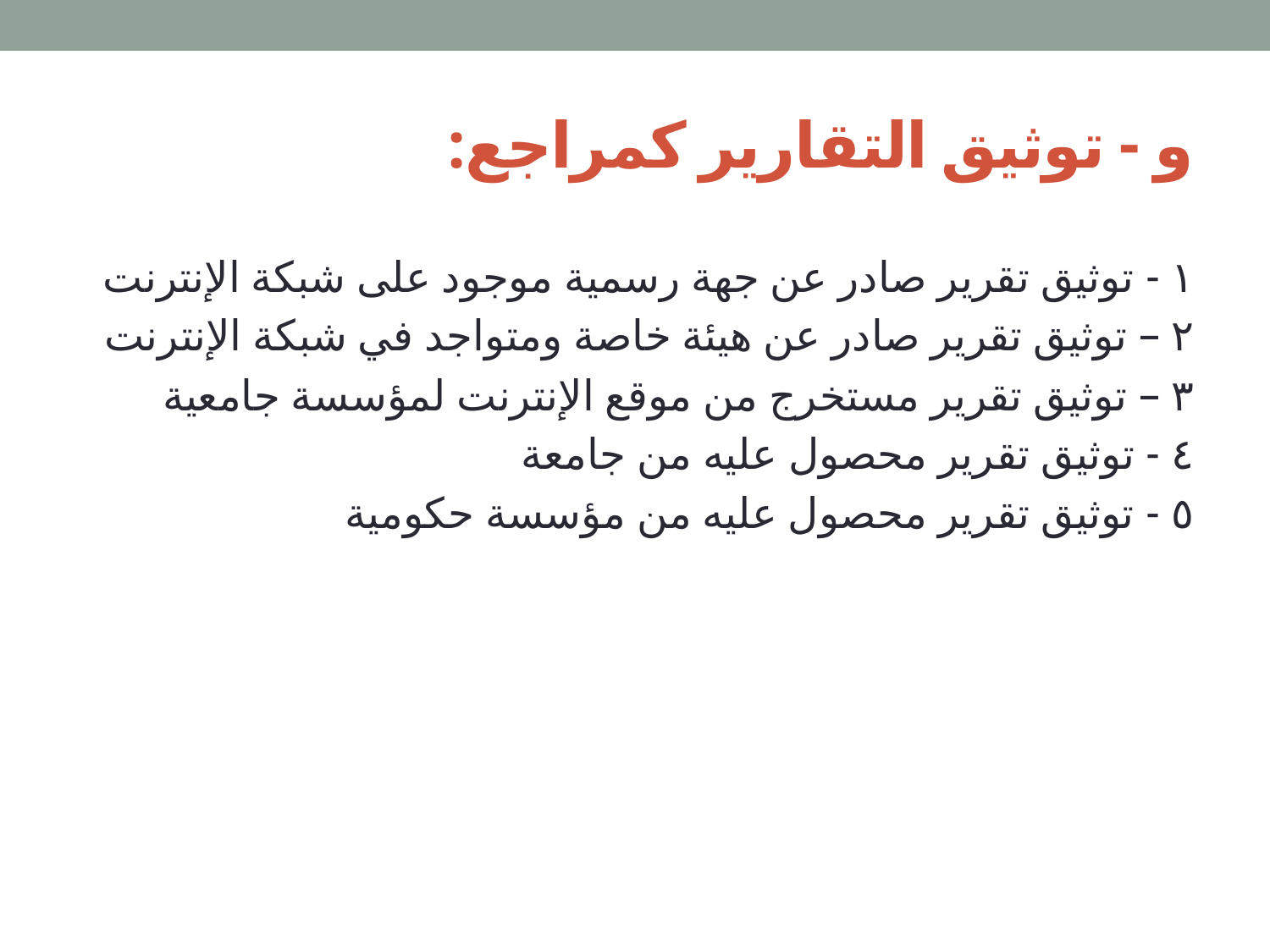

# و - توثيق التقارير كمراجع:
١ - توثيق تقرير صادر عن جهة رسمية موجود على شبكة الإنترنت
٢ – توثيق تقرير صادر عن هيئة خاصة ومتواجد في شبكة الإنترنت
٣ – توثيق تقرير مستخرج من موقع الإنترنت لمؤسسة جامعية
٤ - توثيق تقرير محصول عليه من جامعة
٥ - توثيق تقرير محصول عليه من مؤسسة حكومية